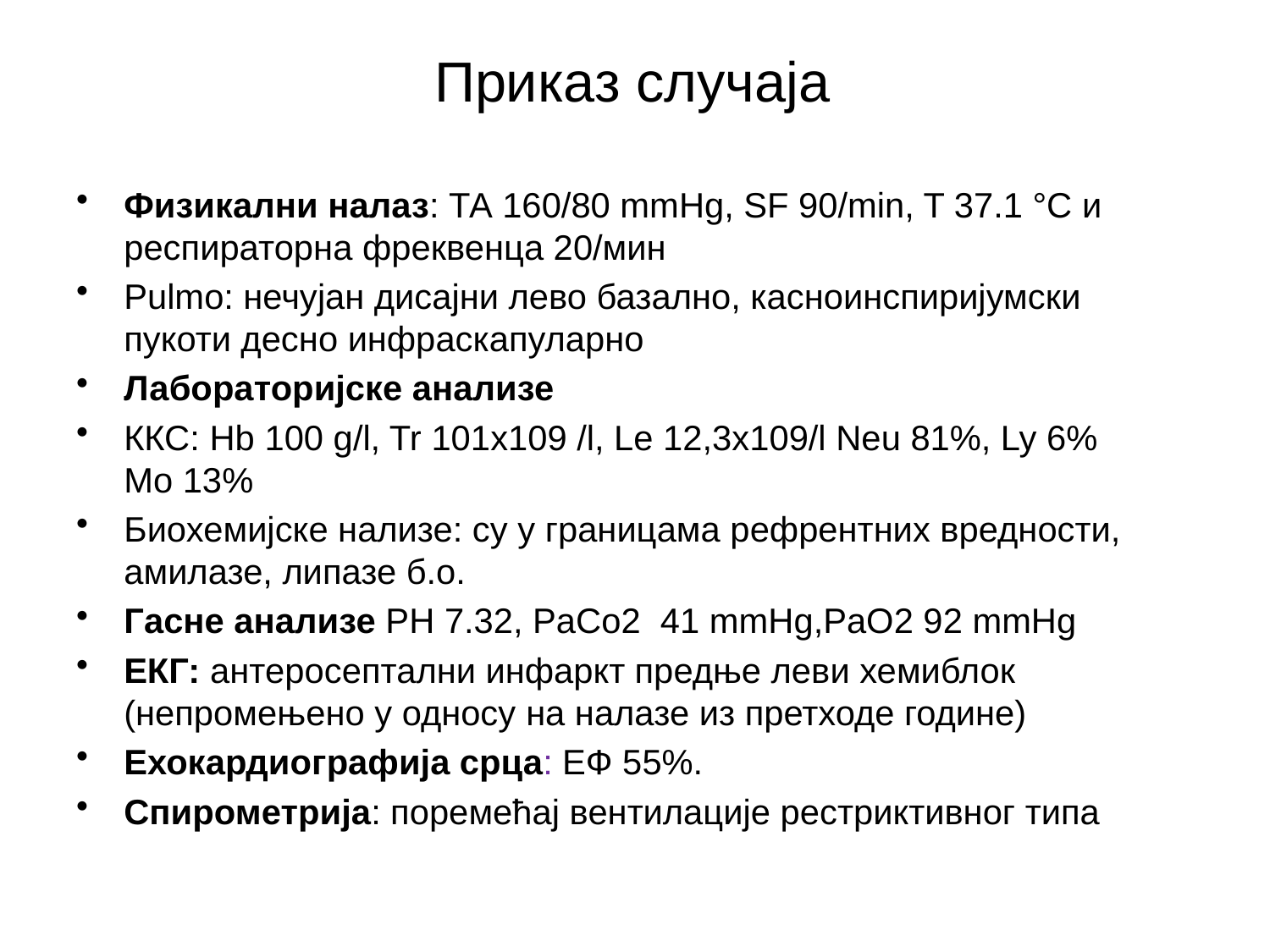

# Приказ случаја
Физикални налаз: ТА 160/80 mmHg, SF 90/min, T 37.1 °C и респираторна фреквенца 20/мин
Pulmo: нечујан дисајни лево базално, касноинспиријумски пукоти десно инфраскапуларно
Лабораторијске анализе
ККС: Hb 100 g/l, Tr 101x109 /l, Le 12,3x109/l Neu 81%, Ly 6%
Mo 13%
Биохемијске нализе: су у границама рефрентних вредности, амилазе, липазе б.о.
Гасне анализе PH 7.32, PaCo2  41 mmHg,PaO2 92 mmHg
ЕКГ: антеросептални инфаркт предње леви хемиблок (непромењенo у односу на налазе из претходе године)
Ехокардиографија срца: ЕФ 55%.
Спирометрија: поремећај вентилације рестриктивног типа